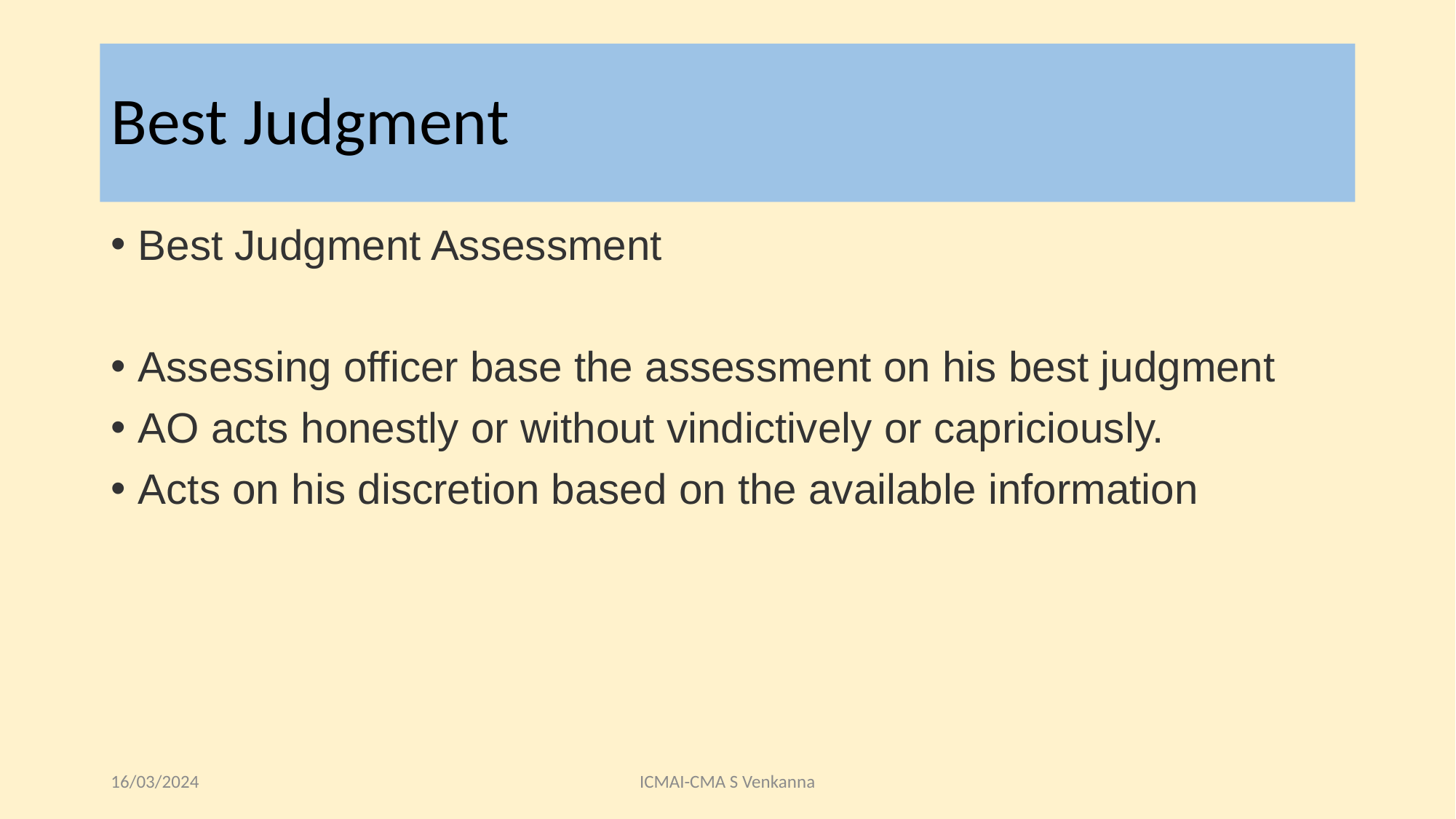

# Best Judgment
Best Judgment Assessment

Assessing officer base the assessment on his best judgment
AO acts honestly or without vindictively or capriciously.
Acts on his discretion based on the available information
16/03/2024
ICMAI-CMA S Venkanna